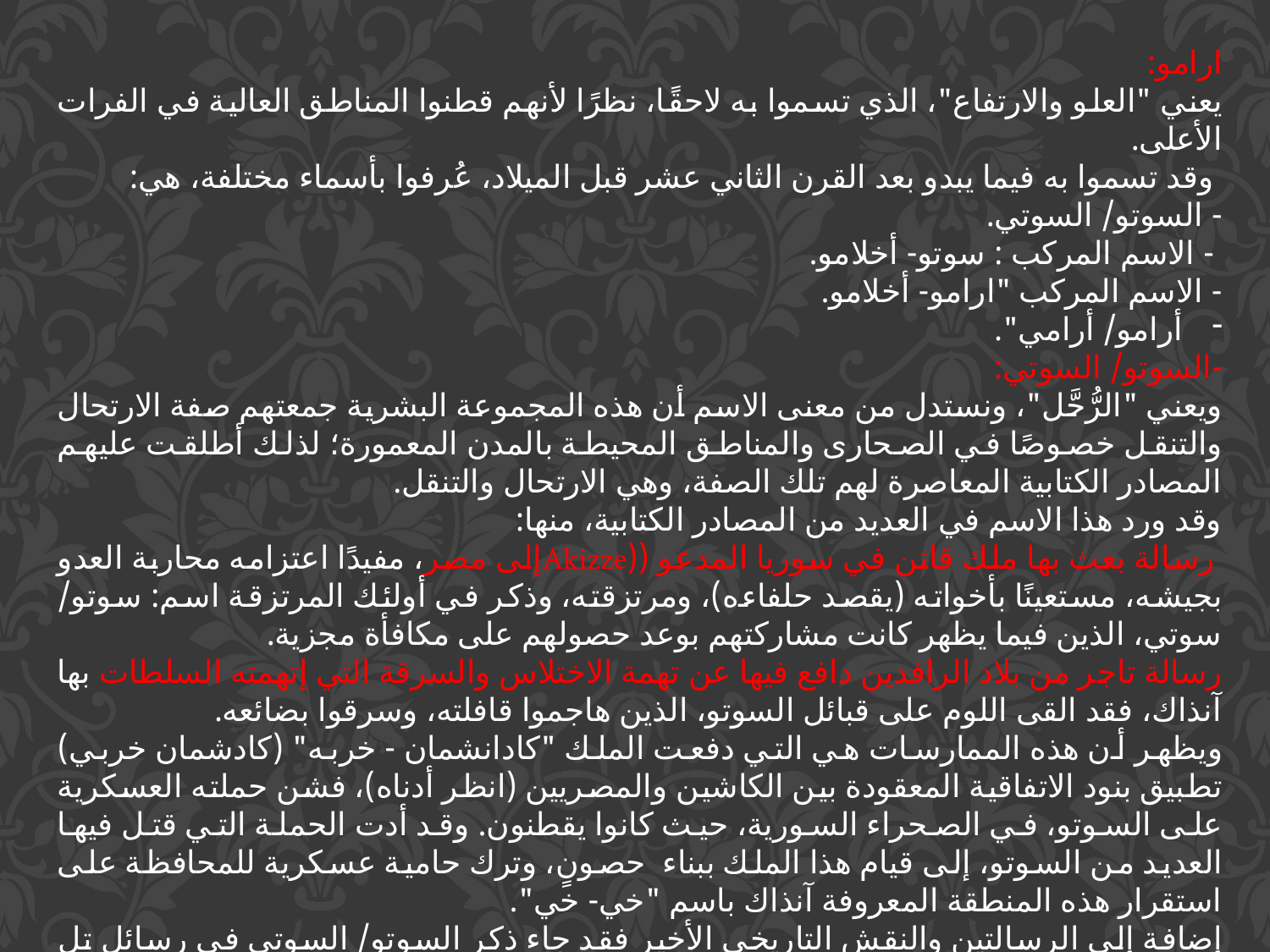

ارامو:
يعني "العلو والارتفاع"، الذي تسموا به لاحقًا، نظرًا لأنهم قطنوا المناطق العالية في الفرات الأعلى.
 وقد تسموا به فيما يبدو بعد القرن الثاني عشر قبل الميلاد، عُرفوا بأسماء مختلفة، هي:
- السوتو/ السوتي.
 - الاسم المركب : سوتو- أخلامو.
- الاسم المركب "ارامو- أخلامو.
أرامو/ أرامي".
-السوتو/ السوتي:
ويعني "الرُّحَّل"، ونستدل من معنى الاسم أن هذه المجموعة البشرية جمعتهم صفة الارتحال والتنقل خصوصًا في الصحارى والمناطق المحيطة بالمدن المعمورة؛ لذلك أطلقت عليهم المصادر الكتابية المعاصرة لهم تلك الصفة، وهي الارتحال والتنقل.
وقد ورد هذا الاسم في العديد من المصادر الكتابية، منها:
 رسالة بعث بها ملك قاتن في سوريا المدعو ((Akizzeإلى مصر، مفيدًا اعتزامه محاربة العدو بجيشه، مستعينًا بأخواته (يقصد حلفاءه)، ومرتزقته، وذكر في أولئك المرتزقة اسم: سوتو/ سوتي، الذين فيما يظهر كانت مشاركتهم بوعد حصولهم على مكافأة مجزية.
رسالة تاجر من بلاد الرافدين دافع فيها عن تهمة الاختلاس والسرقة التي إتهمته السلطات بها آنذاك، فقد القى اللوم على قبائل السوتو، الذين هاجموا قافلته، وسرقوا بضائعه.
ويظهر أن هذه الممارسات هي التي دفعت الملك "كادانشمان - خربه" (كادشمان خربي) تطبيق بنود الاتفاقية المعقودة بين الكاشين والمصريين (انظر أدناه)، فشن حملته العسكرية على السوتو، في الصحراء السورية، حيث كانوا يقطنون. وقد أدت الحملة التي قتل فيها العديد من السوتو، إلى قيام هذا الملك ببناء  حصونٍ، وترك حامية عسكرية للمحافظة على استقرار هذه المنطقة المعروفة آنذاك باسم "خي- خي".
إضافة إلى الرسالتين والنقش التاريخي الأخير فقد جاء ذكر السوتو/ السوتي في رسائل تل العمارنة.